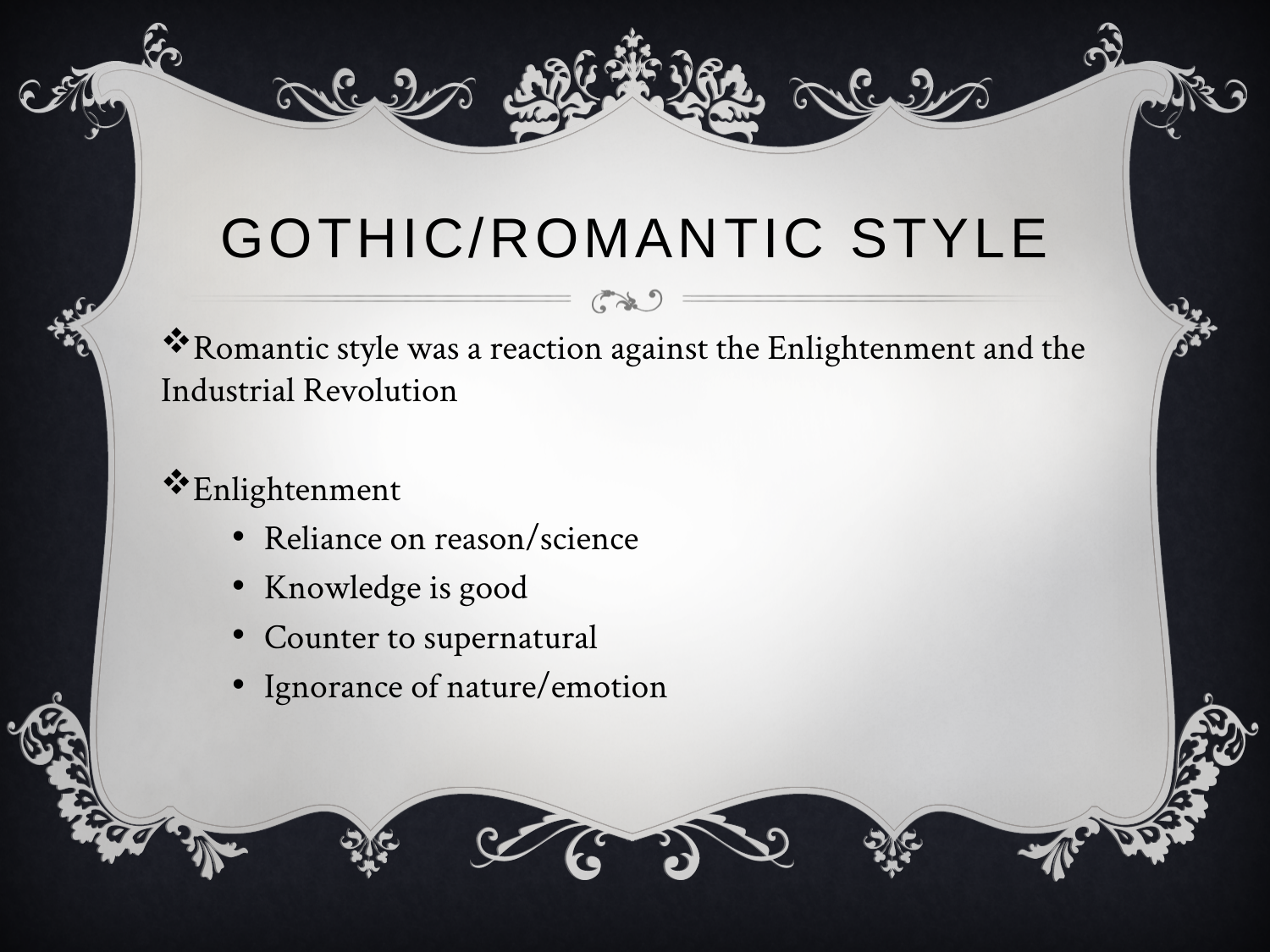

# Gothic/Romantic style
Romantic style was a reaction against the Enlightenment and the Industrial Revolution

Enlightenment
Reliance on reason/science
Knowledge is good
Counter to supernatural
Ignorance of nature/emotion